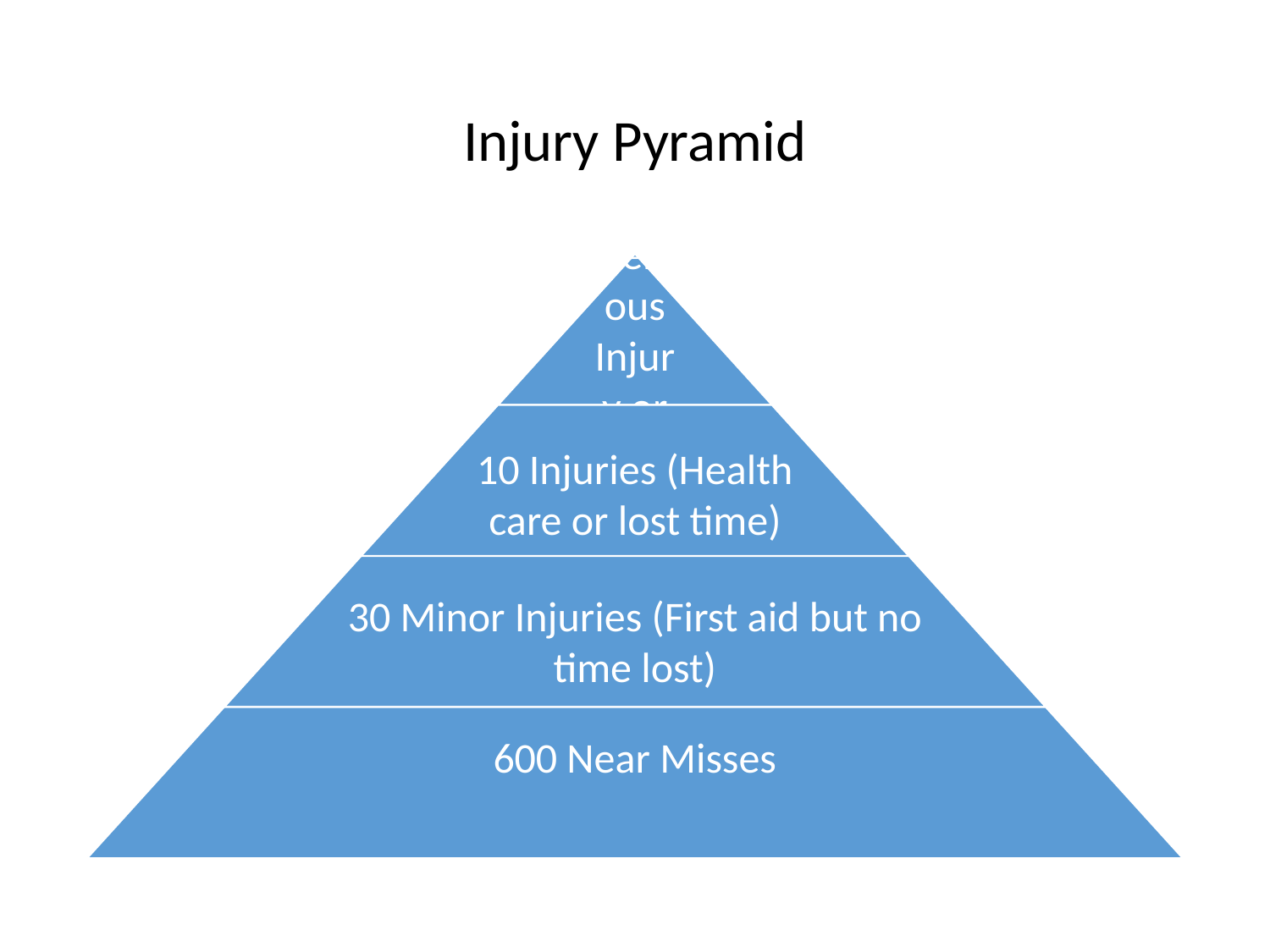

# Injury Pyramid
1 Serious Injury or Death
10 Injuries (Health care or lost time)
30 Minor Injuries (First aid but no time lost)
600 Near Misses